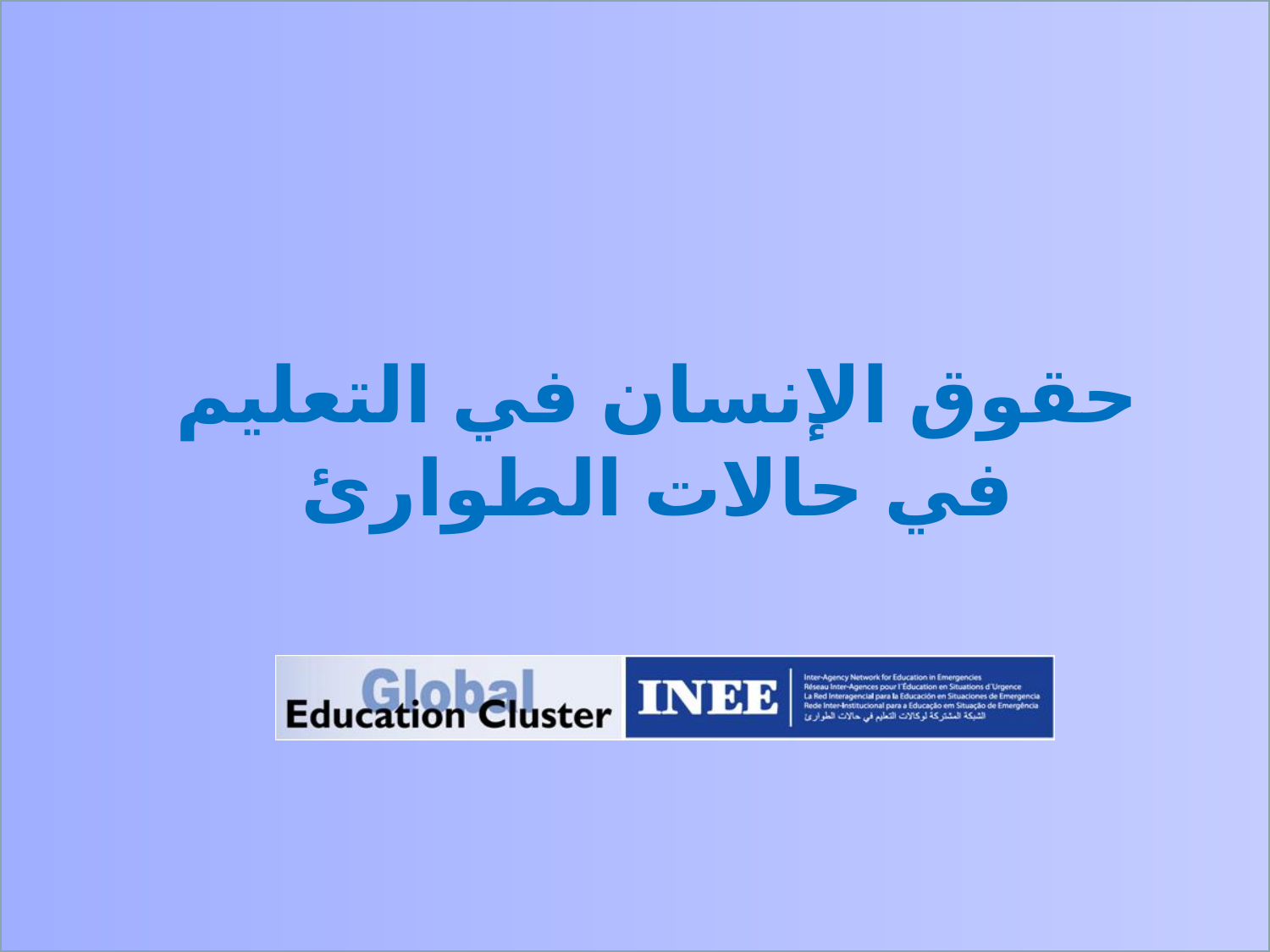

# حقوق الإنسان في التعليم في حالات الطوارئ